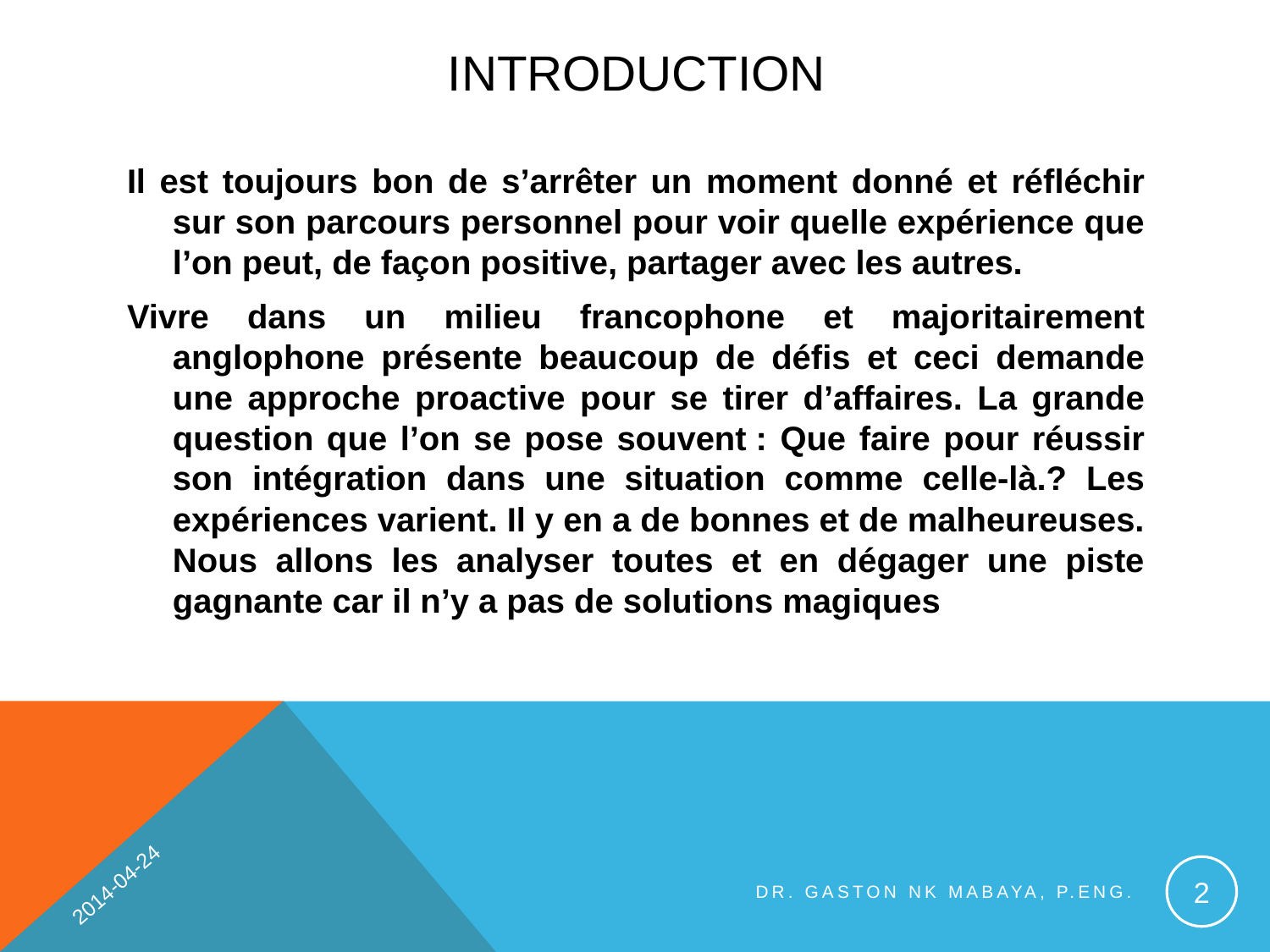

# Introduction
Il est toujours bon de s’arrêter un moment donné et réfléchir sur son parcours personnel pour voir quelle expérience que l’on peut, de façon positive, partager avec les autres.
Vivre dans un milieu francophone et majoritairement anglophone présente beaucoup de défis et ceci demande une approche proactive pour se tirer d’affaires. La grande question que l’on se pose souvent : Que faire pour réussir son intégration dans une situation comme celle-là.? Les expériences varient. Il y en a de bonnes et de malheureuses. Nous allons les analyser toutes et en dégager une piste gagnante car il n’y a pas de solutions magiques
2014-04-24
2
Dr. Gaston NK Mabaya, P.Eng.